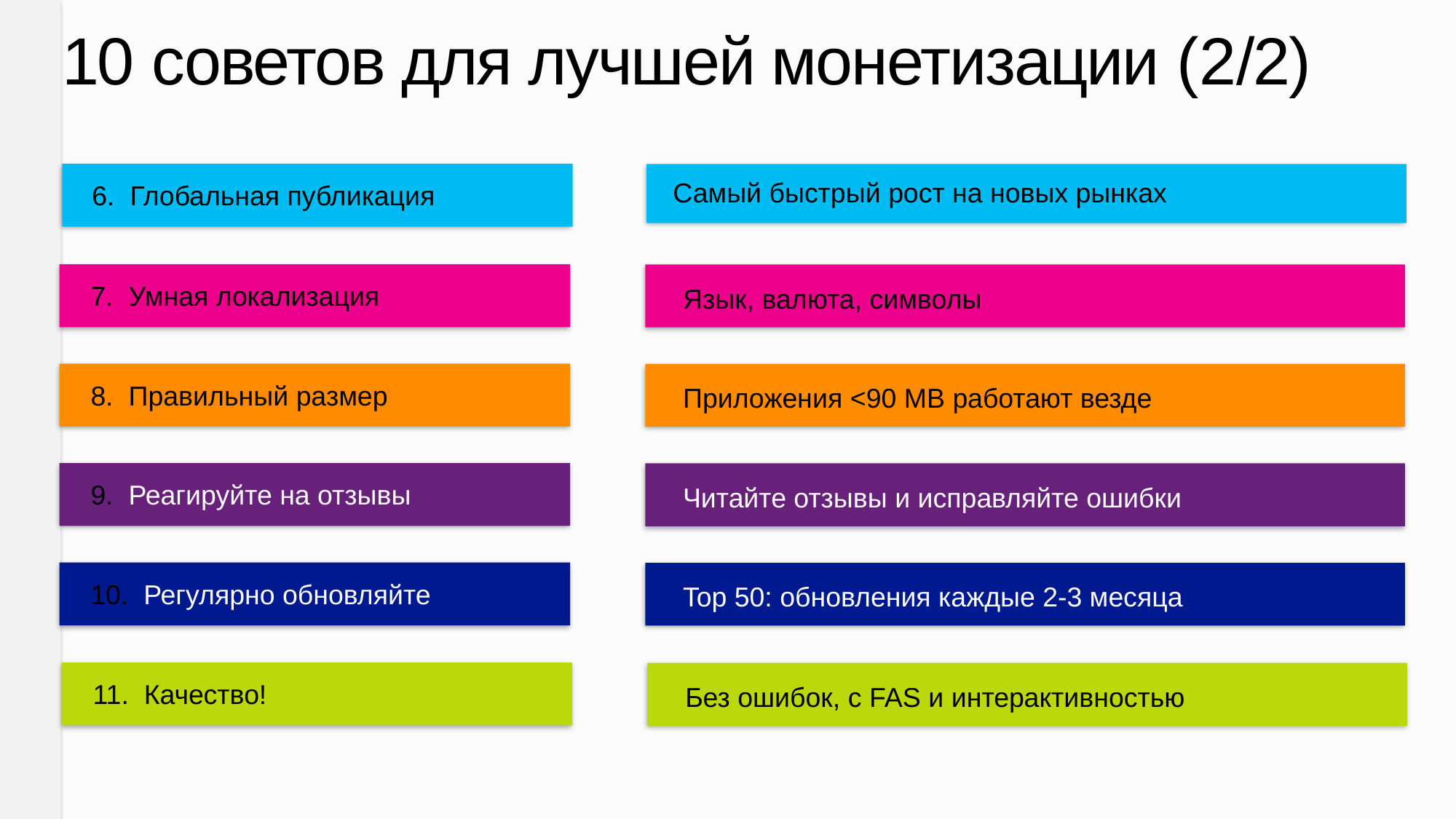

# 10 советов для лучшей монетизации (2/2)

  Самый быстрый рост на новых рынках
6.  Глобальная публикация

7.  Умная локализация
Язык, валюта, символы

8.  Правильный размер
Приложения <90 MB работают везде

9.  Реагируйте на отзывы
Читайте отзывы и исправляйте ошибки

10.  Регулярно обновляйте
Top 50: обновления каждые 2-3 месяца

11.  Качество!
Без ошибок, с FAS и интерактивностью
 bugs, fast app switching, engaging user experience